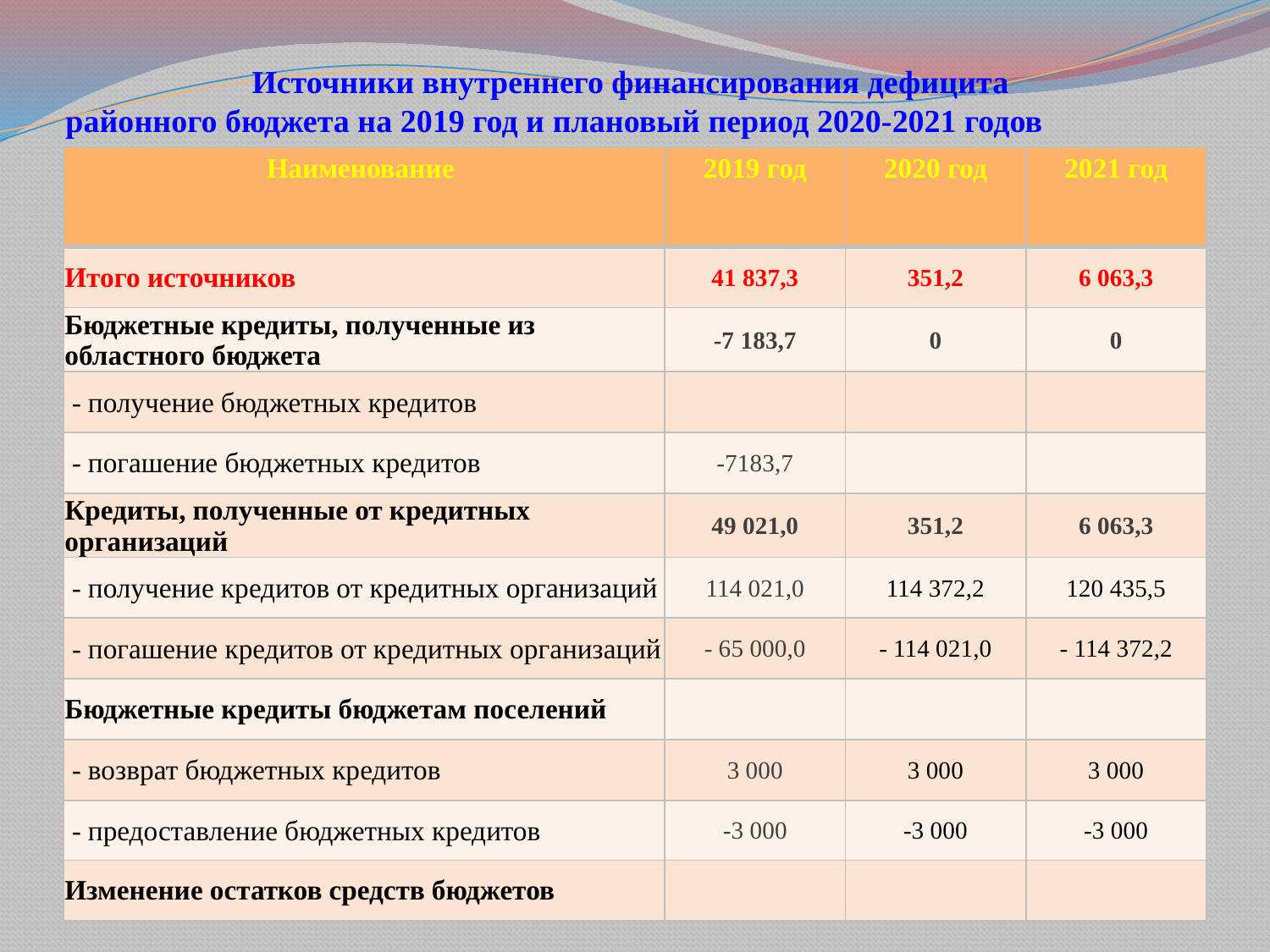

# Источники внутреннего финансирования дефицита районного бюджета на 2019 год и плановый период 2020-2021 годов
| Наименование | 2019 год | 2020 год | 2021 год |
| --- | --- | --- | --- |
| Итого источников | 41 837,3 | 351,2 | 6 063,3 |
| Бюджетные кредиты, полученные из областного бюджета | -7 183,7 | 0 | 0 |
| - получение бюджетных кредитов |  |  |  |
| - погашение бюджетных кредитов | -7183,7 |  |  |
| Кредиты, полученные от кредитных организаций | 49 021,0 | 351,2 | 6 063,3 |
| - получение кредитов от кредитных организаций | 114 021,0 | 114 372,2 | 120 435,5 |
| - погашение кредитов от кредитных организаций | - 65 000,0 | - 114 021,0 | - 114 372,2 |
| Бюджетные кредиты бюджетам поселений |  |  |  |
| - возврат бюджетных кредитов | 3 000 | 3 000 | 3 000 |
| - предоставление бюджетных кредитов | -3 000 | -3 000 | -3 000 |
| Изменение остатков средств бюджетов |  |  |  |